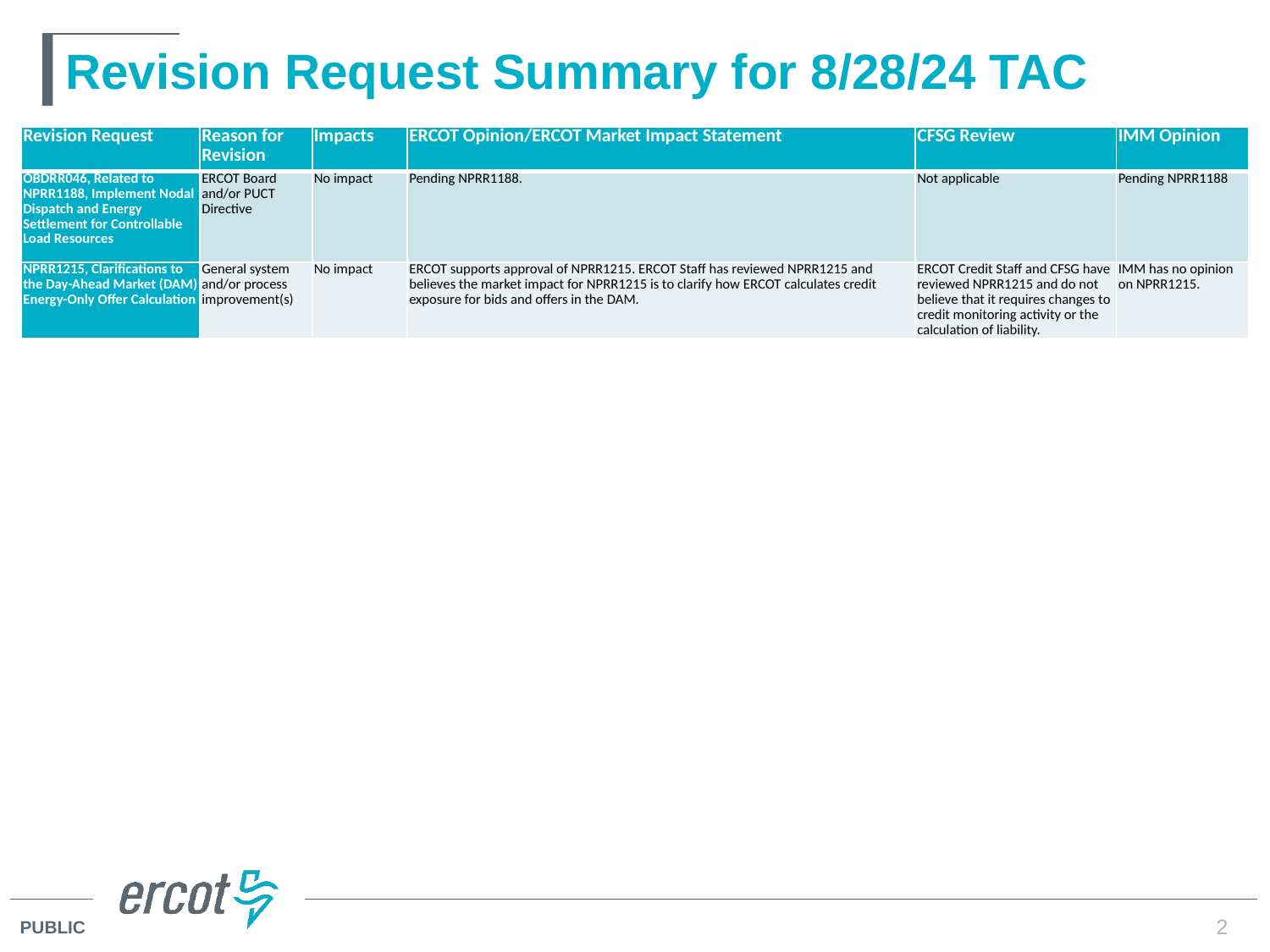

# Revision Request Summary for 8/28/24 TAC
| Revision Request | Reason for Revision | Impacts | ERCOT Opinion/ERCOT Market Impact Statement | CFSG Review | IMM Opinion |
| --- | --- | --- | --- | --- | --- |
| OBDRR046, Related to NPRR1188, Implement Nodal Dispatch and Energy Settlement for Controllable Load Resources | ERCOT Board and/or PUCT Directive | No impact | Pending NPRR1188. | Not applicable | Pending NPRR1188 |
| NPRR1215, Clarifications to the Day-Ahead Market (DAM) Energy-Only Offer Calculation | General system and/or process improvement(s) | No impact | ERCOT supports approval of NPRR1215. ERCOT Staff has reviewed NPRR1215 and believes the market impact for NPRR1215 is to clarify how ERCOT calculates credit exposure for bids and offers in the DAM. | ERCOT Credit Staff and CFSG have reviewed NPRR1215 and do not believe that it requires changes to credit monitoring activity or the calculation of liability. | IMM has no opinion on NPRR1215. |
2